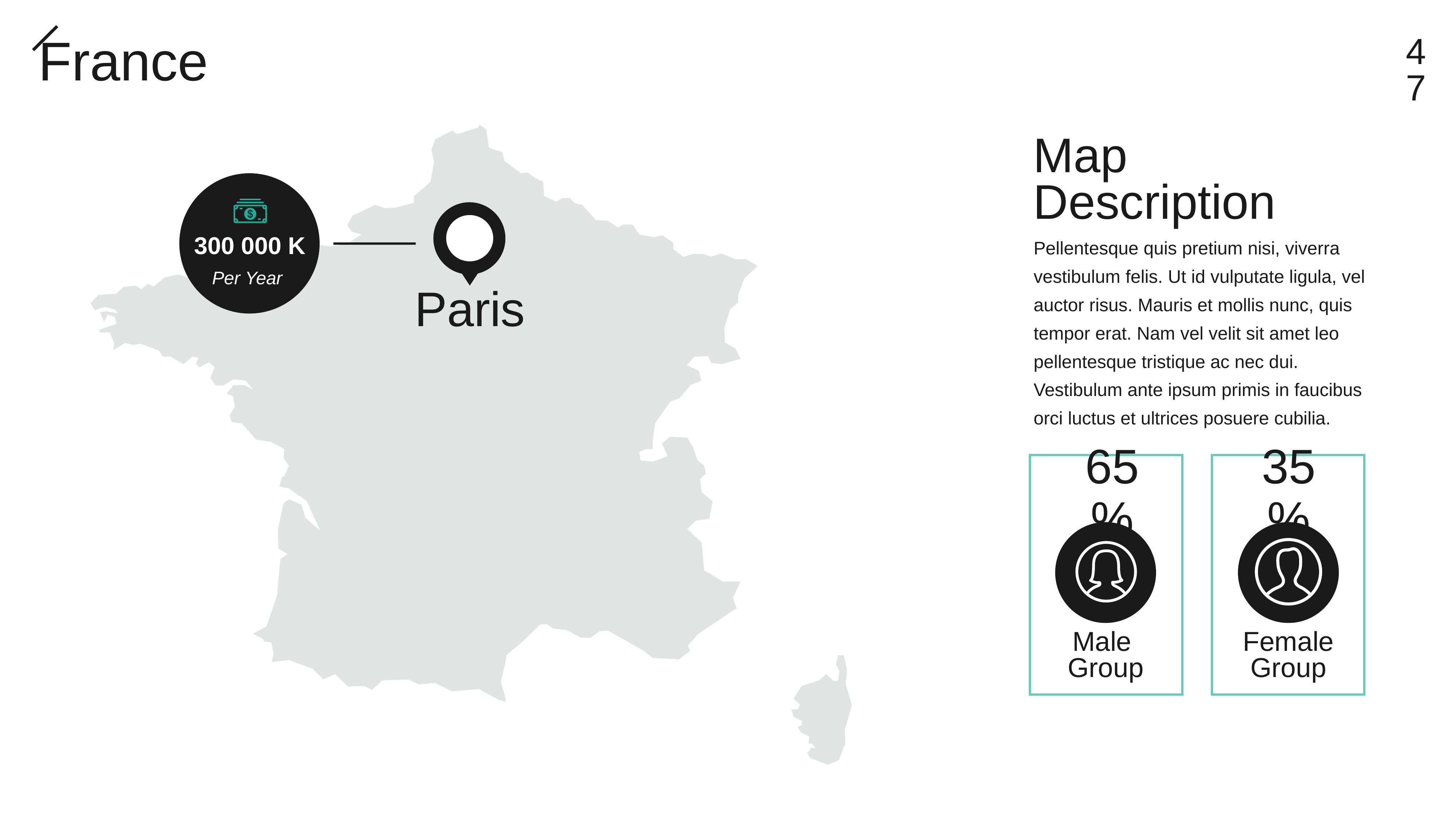

47
France

Map Description

300 000 K
Per Year

Pellentesque quis pretium nisi, viverra vestibulum felis. Ut id vulputate ligula, vel auctor risus. Mauris et mollis nunc, quis tempor erat. Nam vel velit sit amet leo pellentesque tristique ac nec dui. Vestibulum ante ipsum primis in faucibus orci luctus et ultrices posuere cubilia.

Paris

65%
35%

Male
Group
Female Group